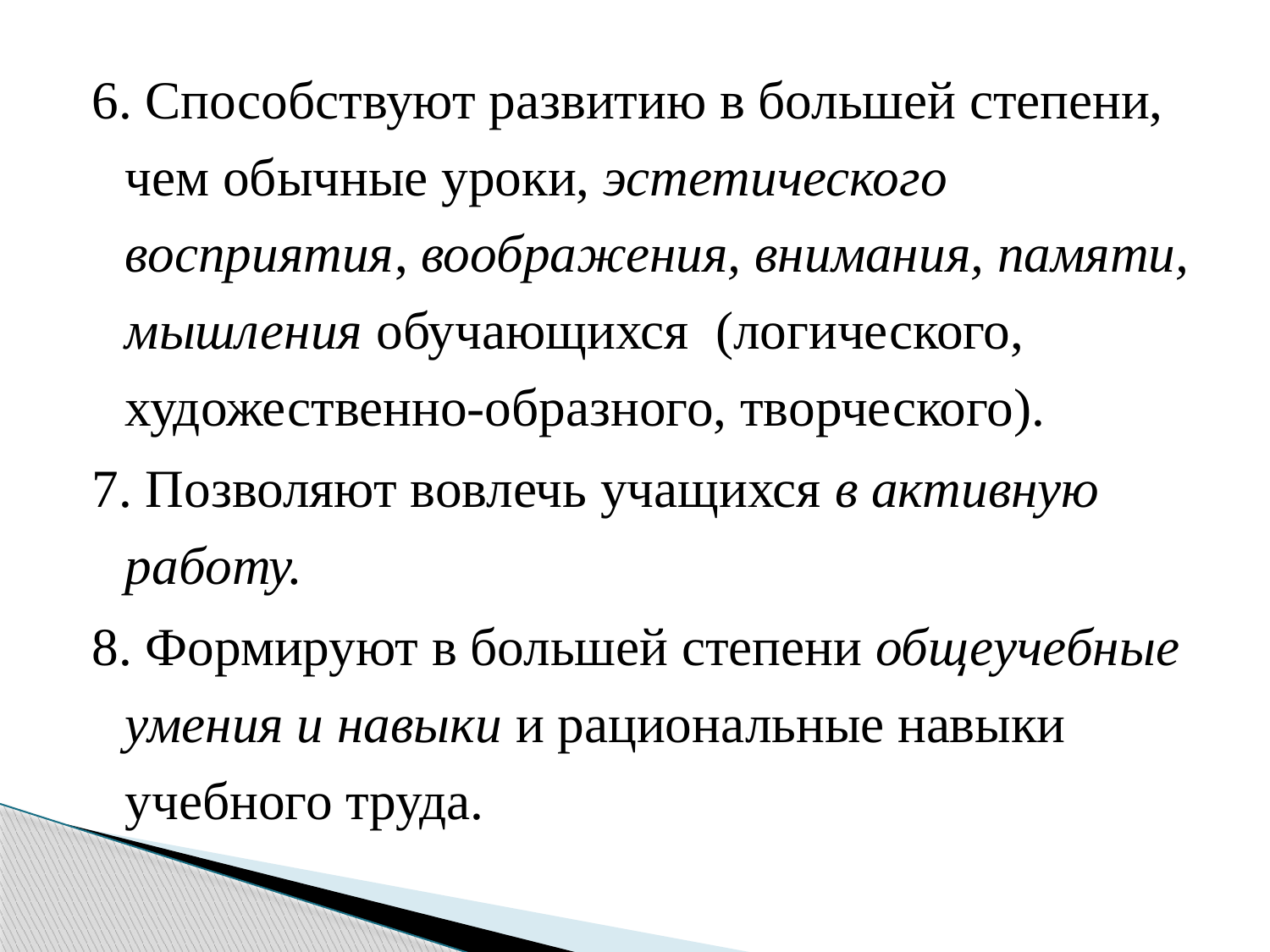

6. Способствуют развитию в большей степени, чем обычные уроки, эстетического восприятия, воображения, внимания, памяти, мышления обучающихся  (логического, художественно-образного, творческого).
7. Позволяют вовлечь учащихся в активную работу.
8. Формируют в большей степени общеучебные умения и навыки и рациональные навыки учебного труда.